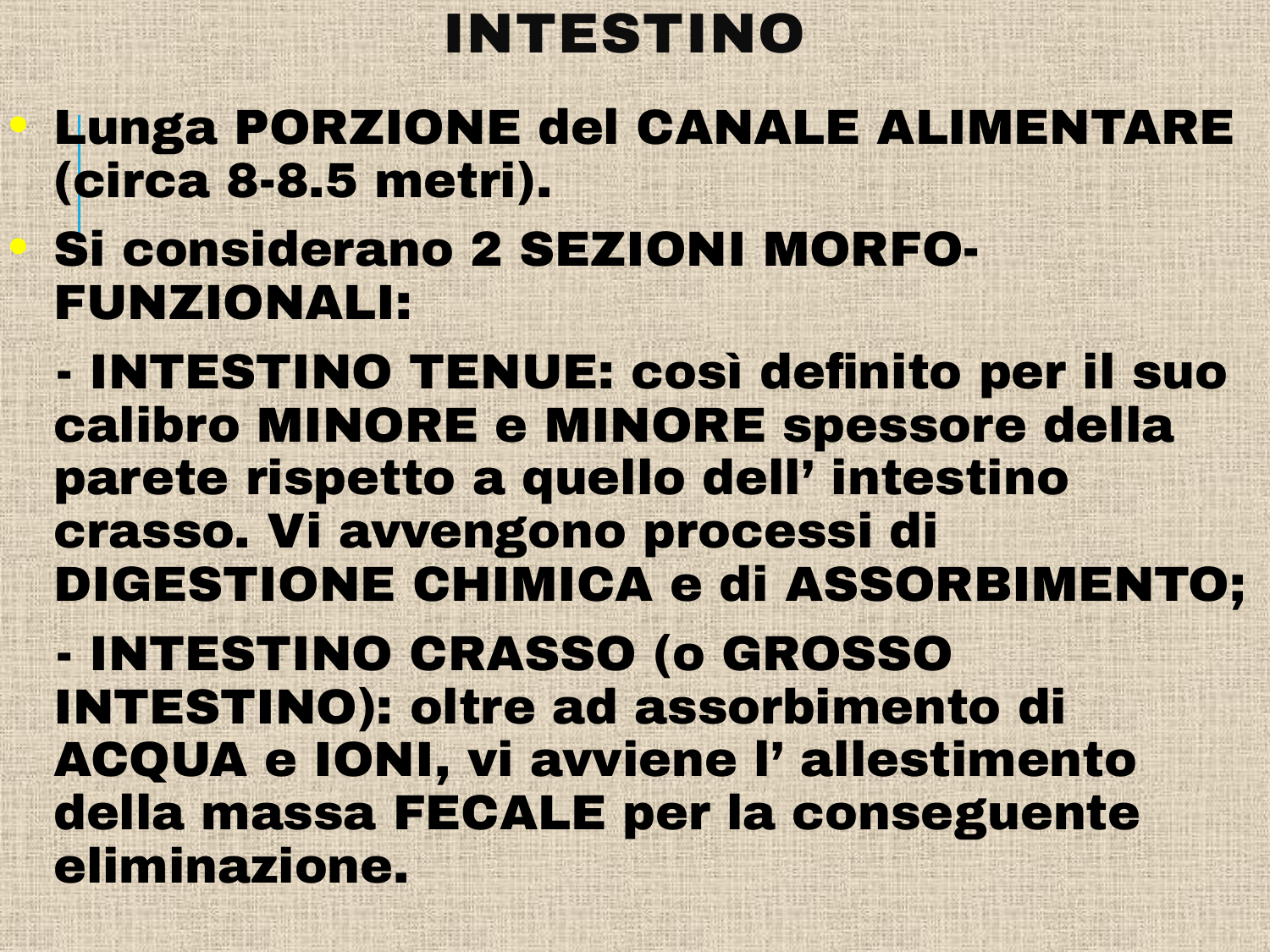

# INTESTINO
Lunga PORZIONE del CANALE ALIMENTARE (circa 8-8.5 metri).
Si considerano 2 SEZIONI MORFO-FUNZIONALI:
   - INTESTINO TENUE: così definito per il suo calibro MINORE e MINORE spessore della parete rispetto a quello dell’ intestino crasso. Vi avvengono processi di DIGESTIONE CHIMICA e di ASSORBIMENTO;
   - INTESTINO CRASSO (o GROSSO INTESTINO): oltre ad assorbimento di ACQUA e IONI, vi avviene l’ allestimento della massa FECALE per la conseguente eliminazione.